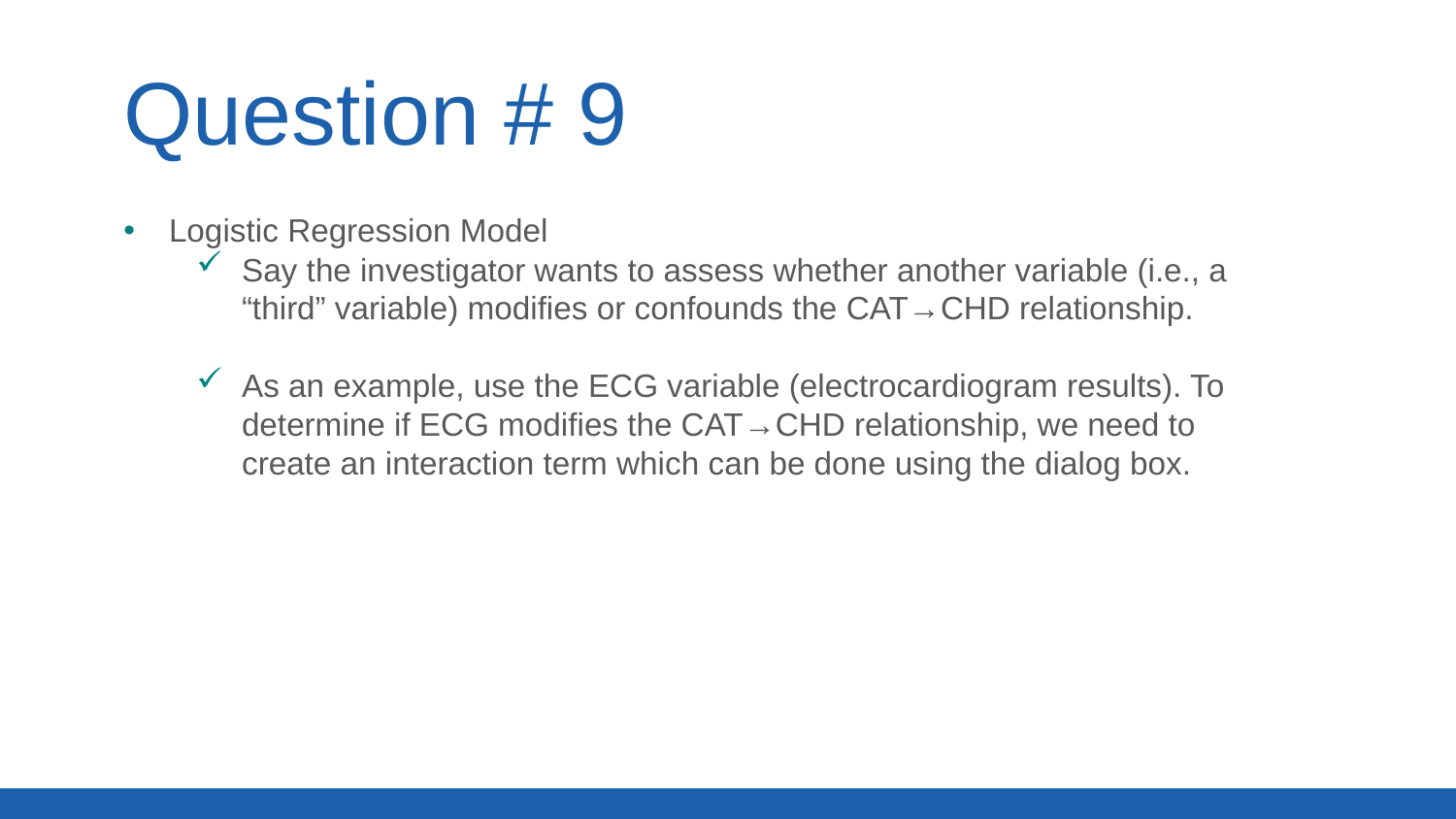

Question # 9
Logistic Regression Model
Say the investigator wants to assess whether another variable (i.e., a “third” variable) modifies or confounds the CAT→CHD relationship.

As an example, use the ECG variable (electrocardiogram results). To determine if ECG modifies the CAT→CHD relationship, we need to create an interaction term which can be done using the dialog box.